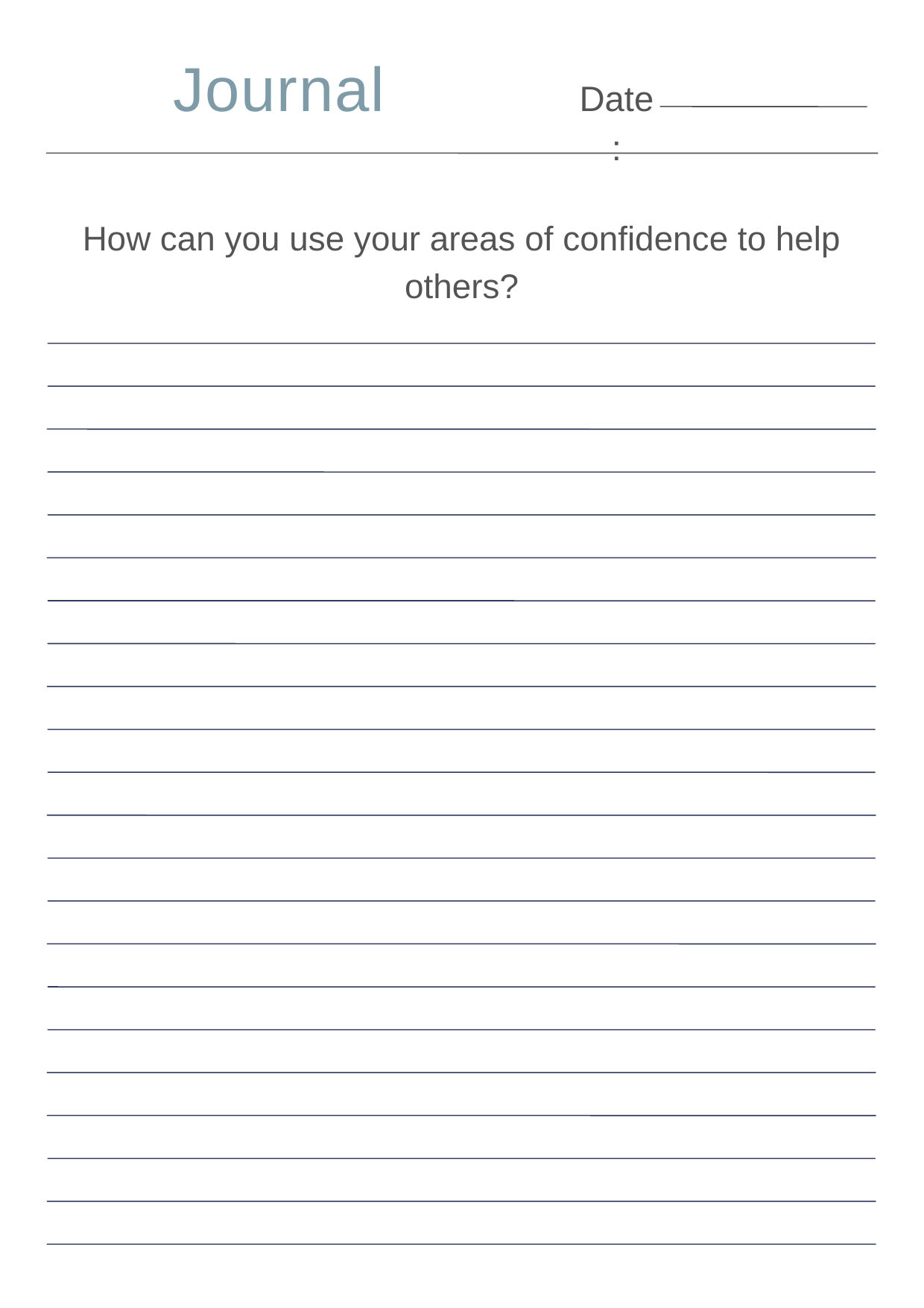

Journal
Date:

How can you use your areas of confidence to help others?